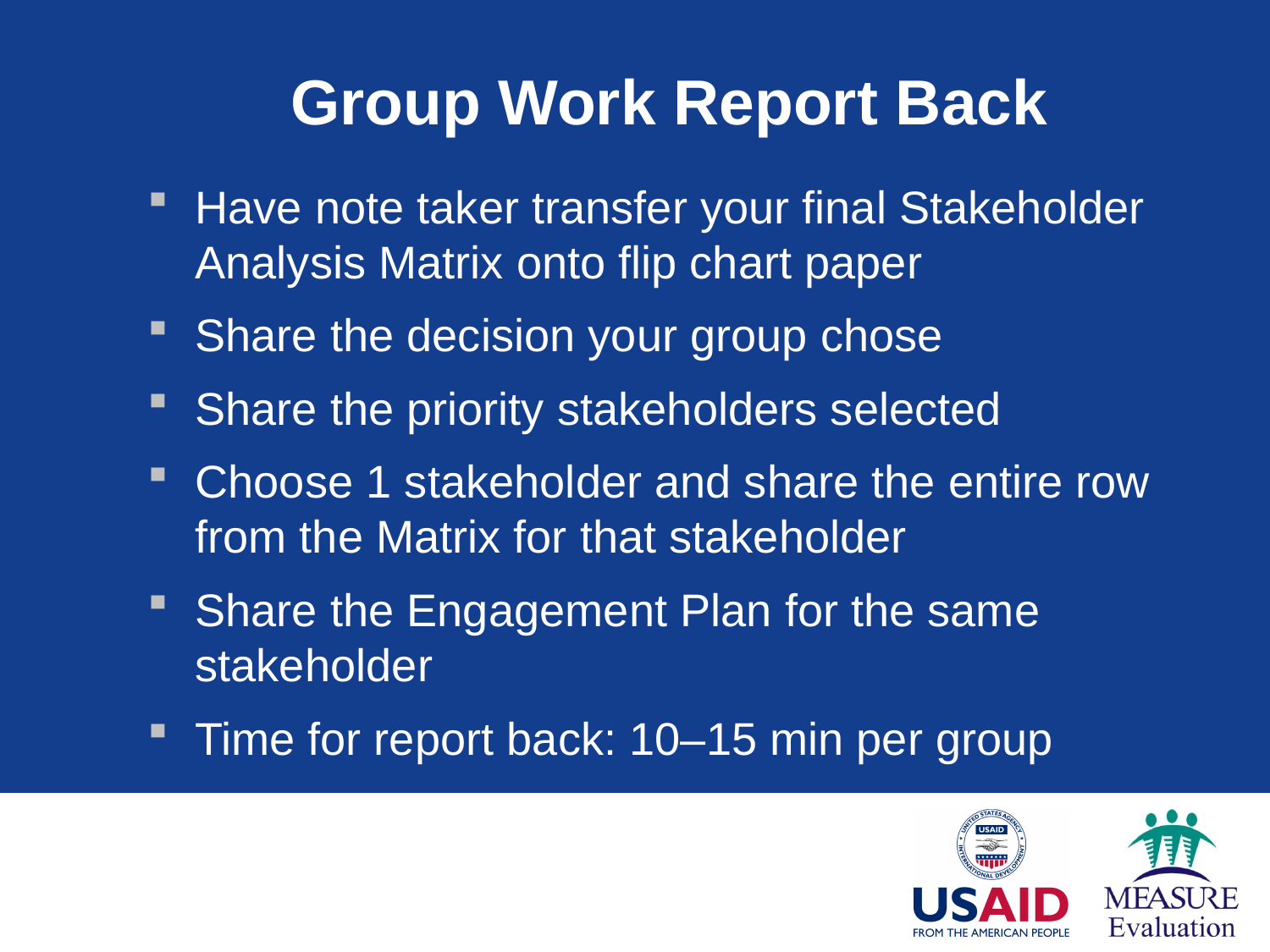

# Group Work Report Back
Have note taker transfer your final Stakeholder Analysis Matrix onto flip chart paper
Share the decision your group chose
Share the priority stakeholders selected
Choose 1 stakeholder and share the entire row from the Matrix for that stakeholder
Share the Engagement Plan for the same stakeholder
Time for report back: 10–15 min per group